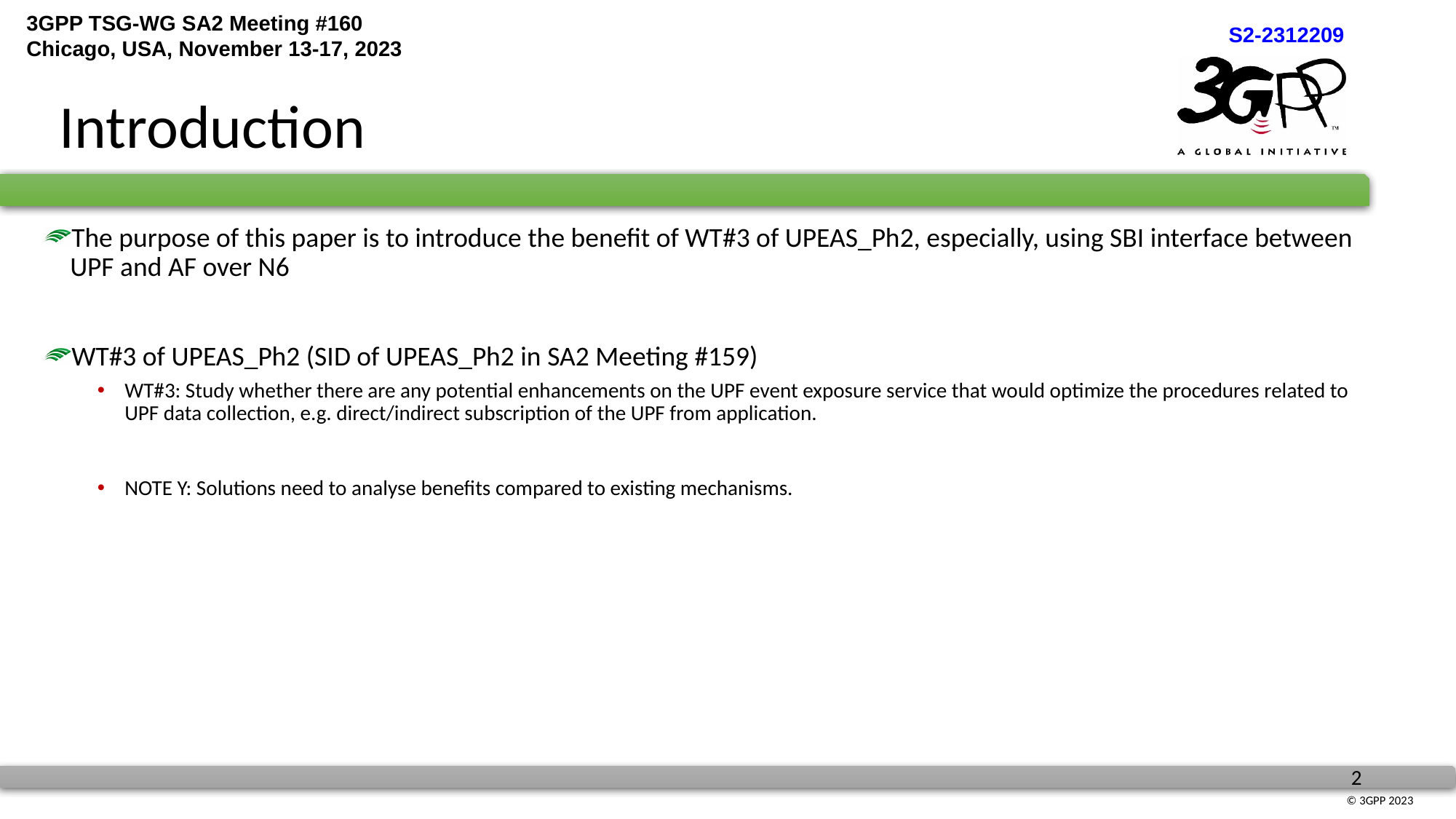

# Introduction
The purpose of this paper is to introduce the benefit of WT#3 of UPEAS_Ph2, especially, using SBI interface between UPF and AF over N6

WT#3 of UPEAS_Ph2 (SID of UPEAS_Ph2 in SA2 Meeting #159)
WT#3: Study whether there are any potential enhancements on the UPF event exposure service that would optimize the procedures related to UPF data collection, e.g. direct/indirect subscription of the UPF from application.

NOTE Y: Solutions need to analyse benefits compared to existing mechanisms.